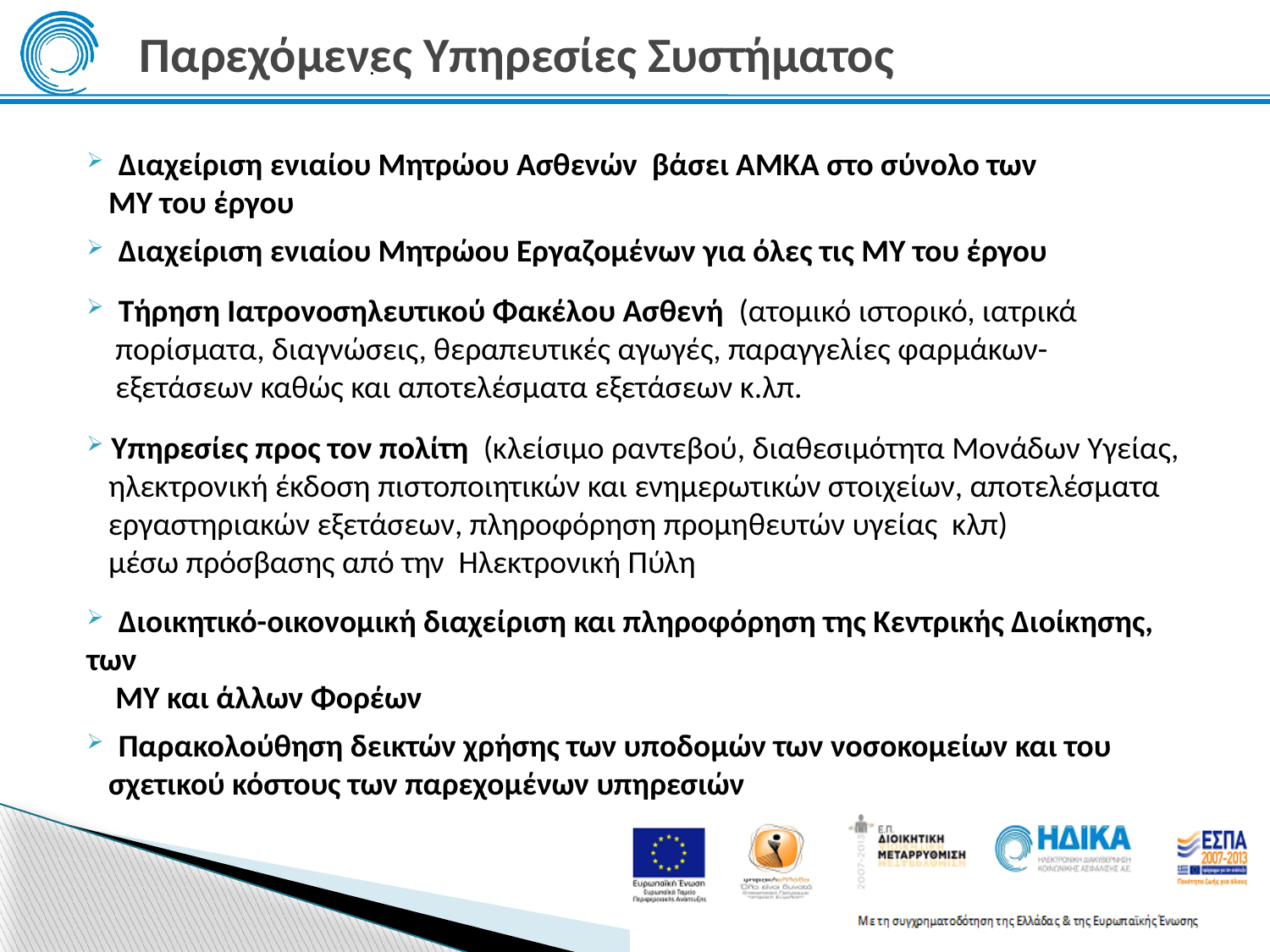

# Παρεχόμενες Υπηρεσίες Συστήματος
.

  Διαχείριση ενιαίου Μητρώου Ασθενών  βάσει ΑΜΚΑ στο σύνολο των
   ΜΥ του έργου
  Διαχείριση ενιαίου Μητρώου Εργαζομένων για όλες τις ΜΥ του έργου
  Τήρηση Ιατρονοσηλευτικού Φακέλου Ασθενή  (ατομικό ιστορικό, ιατρικά
    πορίσματα, διαγνώσεις, θεραπευτικές αγωγές, παραγγελίες φαρμάκων-
    εξετάσεων καθώς και αποτελέσματα εξετάσεων κ.λπ.
 Υπηρεσίες προς τον πολίτη  (κλείσιμο ραντεβού, διαθεσιμότητα Μονάδων Υγείας,
   ηλεκτρονική έκδοση πιστοποιητικών και ενημερωτικών στοιχείων, αποτελέσματα
   εργαστηριακών εξετάσεων, πληροφόρηση προμηθευτών υγείας  κλπ)
   μέσω πρόσβασης από την  Ηλεκτρονική Πύλη
  Διοικητικό-οικονομική διαχείριση και πληροφόρηση της Κεντρικής Διοίκησης, των
    ΜΥ και άλλων Φορέων
  Παρακολούθηση δεικτών χρήσης των υποδομών των νοσοκομείων και του
   σχετικού κόστους των παρεχομένων υπηρεσιών